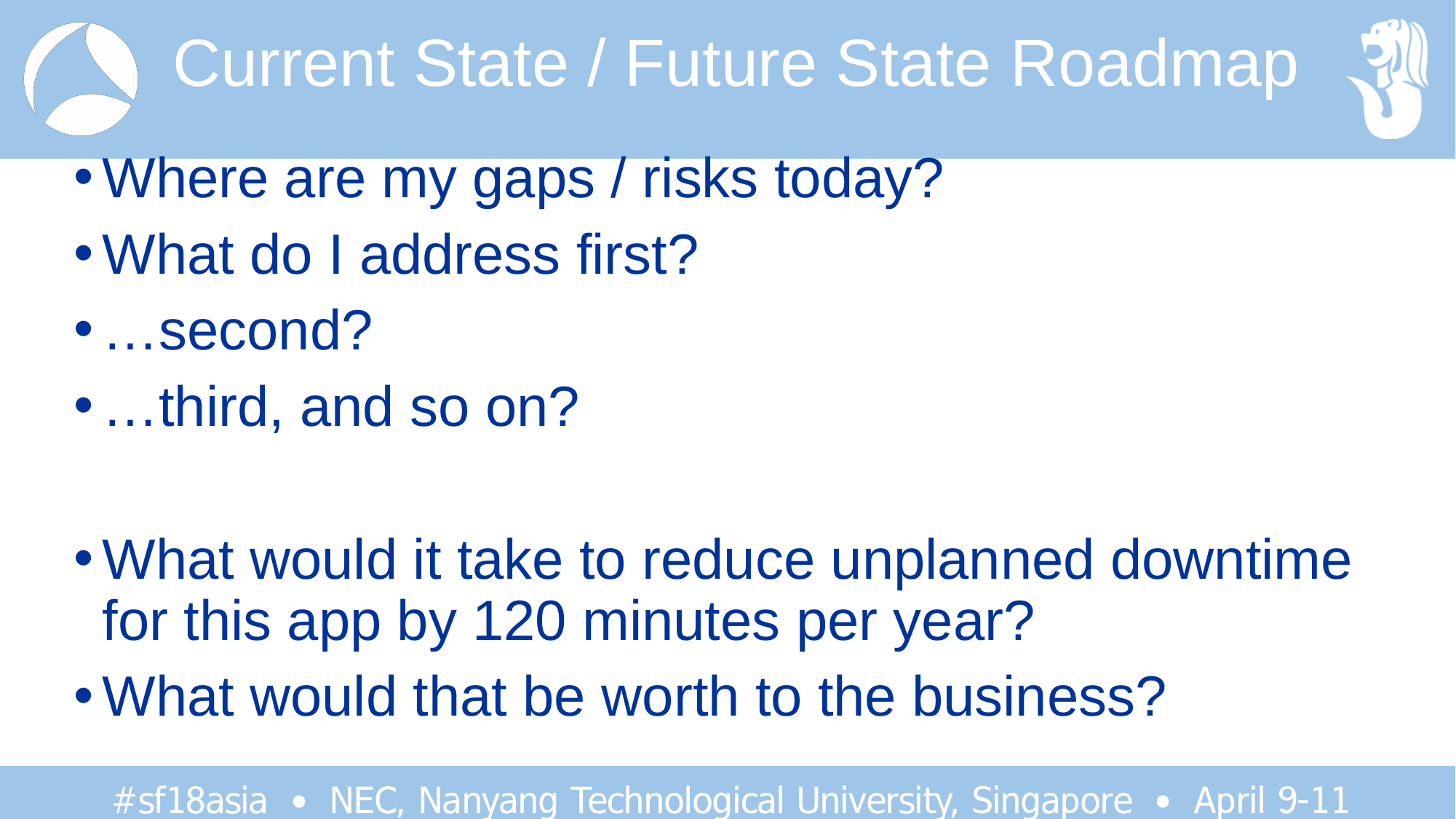

# Current State / Future State Roadmap
Where are my gaps / risks today?
What do I address first?
…second?
…third, and so on?

What would it take to reduce unplanned downtime for this app by 120 minutes per year?
What would that be worth to the business?